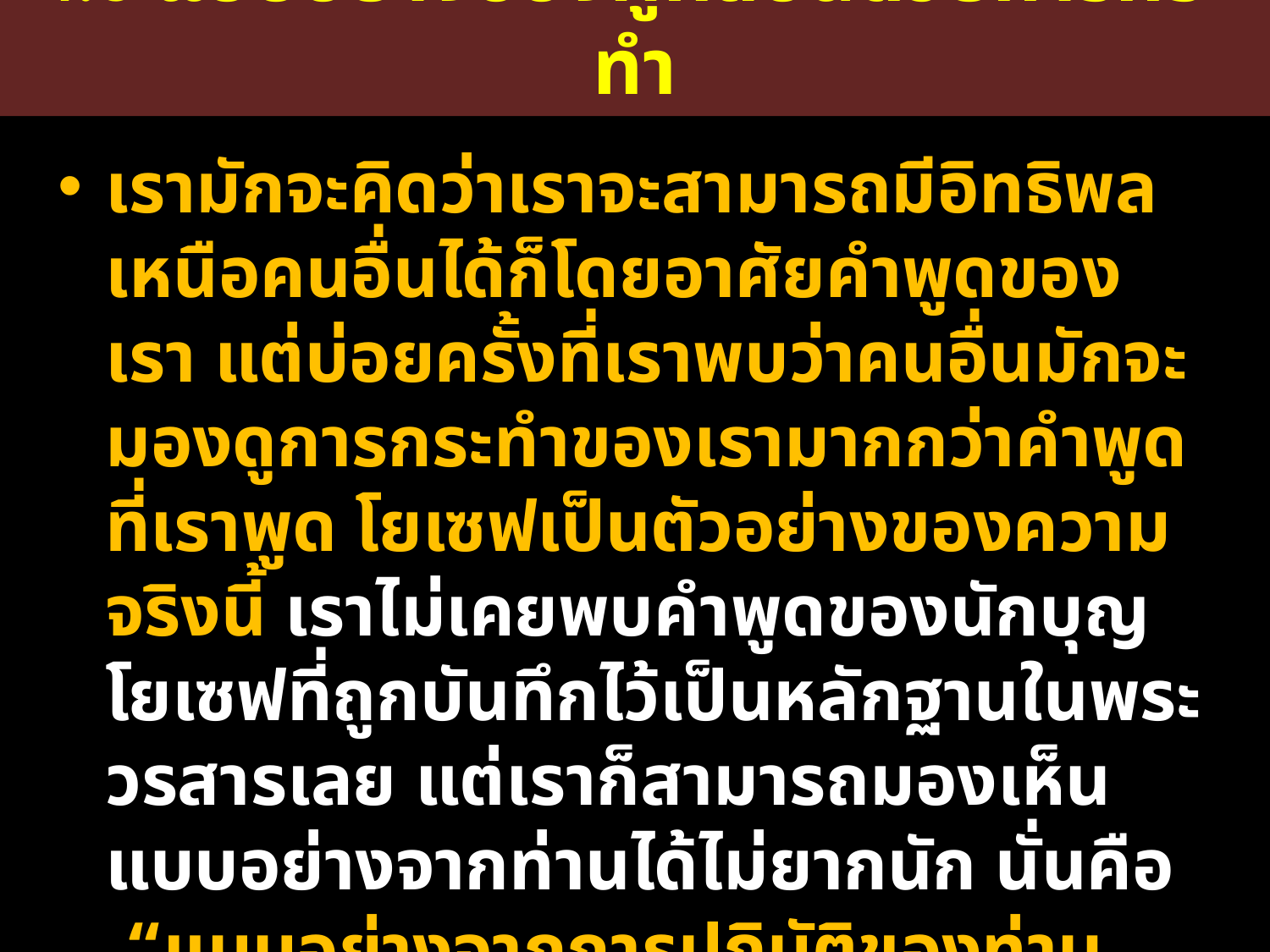

4.3 แบบอย่างของผู้ที่สอนด้วยการกระทำ
เรามักจะคิดว่าเราจะสามารถมีอิทธิพลเหนือคนอื่นได้ก็โดยอาศัยคำพูดของเรา แต่บ่อยครั้งที่เราพบว่าคนอื่นมักจะมองดูการกระทำของเรามากกว่าคำพูดที่เราพูด โยเซฟเป็นตัวอย่างของความจริงนี้ เราไม่เคยพบคำพูดของนักบุญโยเซฟที่ถูกบันทึกไว้เป็นหลักฐานในพระวรสารเลย แต่เราก็สามารถมองเห็นแบบอย่างจากท่านได้ไม่ยากนัก นั่นคือ “แบบอย่างจากการปฏิบัติของท่านเอง”
ท่านจึงเป็นแบบอย่างสำหรับทุกคน